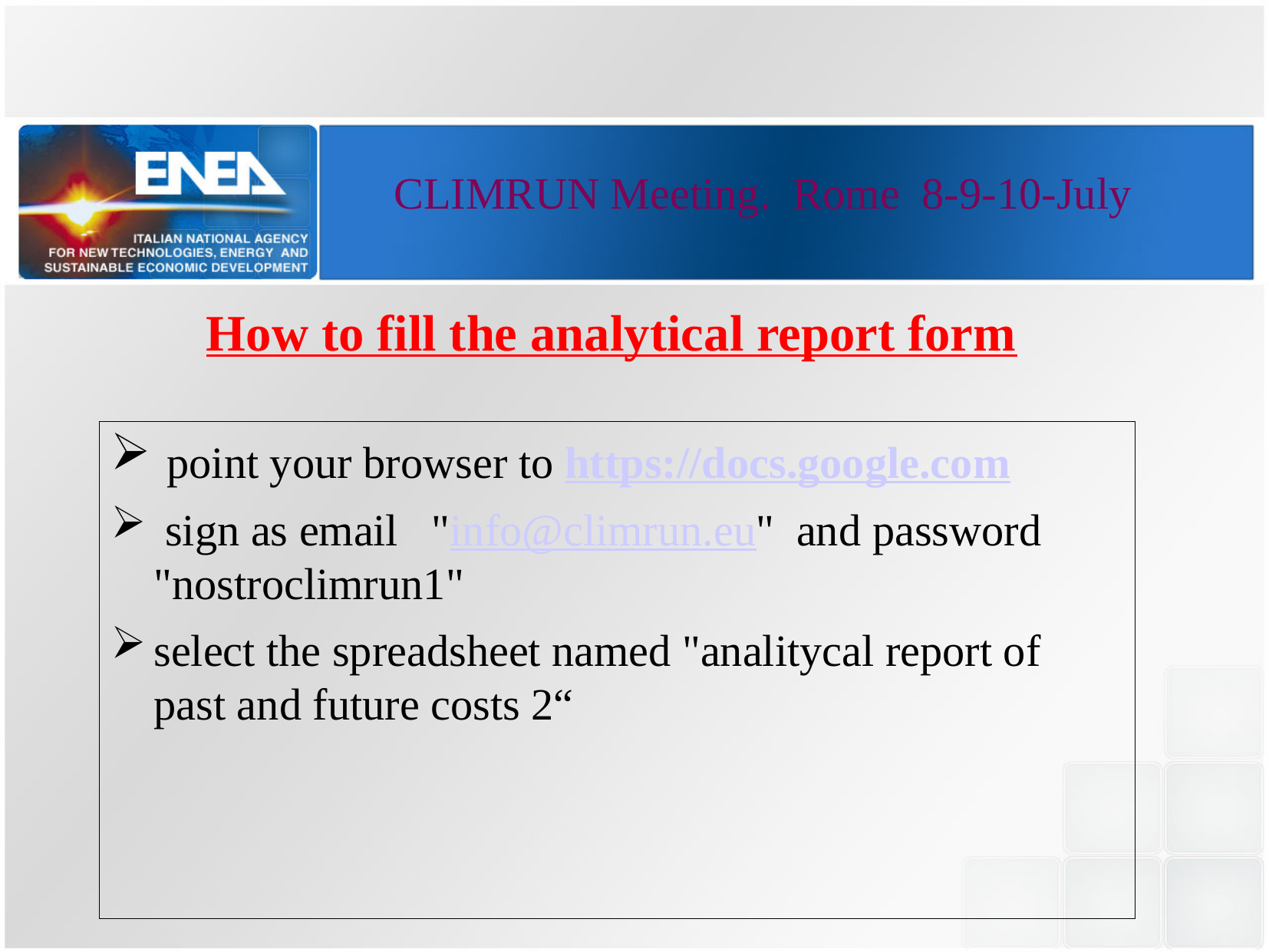

CLIMRUN Meeting.  Rome  8-9-10-July
How to fill the analytical report form
 point your browser to https://docs.google.com
 sign as email   "info@climrun.eu"  and password "nostroclimrun1"
select the spreadsheet named "analitycal report of past and future costs 2“